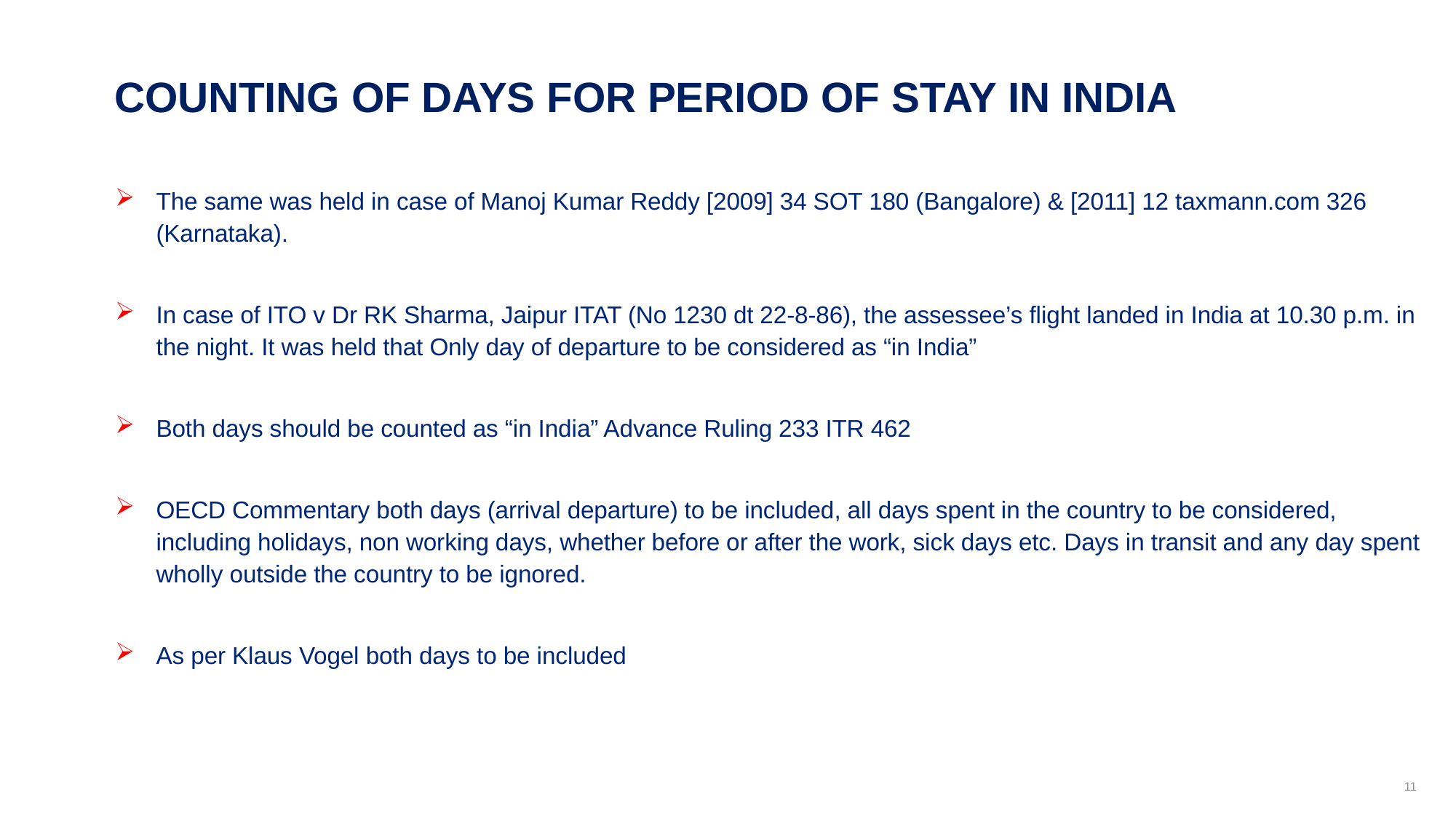

# COUNTING OF DAYS FOR PERIOD OF STAY IN INDIA
The same was held in case of Manoj Kumar Reddy [2009] 34 SOT 180 (Bangalore) & [2011] 12 taxmann.com 326 (Karnataka).

In case of ITO v Dr RK Sharma, Jaipur ITAT (No 1230 dt 22-8-86), the assessee’s flight landed in India at 10.30 p.m. in the night. It was held that Only day of departure to be considered as “in India”

Both days should be counted as “in India” Advance Ruling 233 ITR 462

OECD Commentary both days (arrival departure) to be included, all days spent in the country to be considered, including holidays, non working days, whether before or after the work, sick days etc. Days in transit and any day spent wholly outside the country to be ignored.

As per Klaus Vogel both days to be included
11